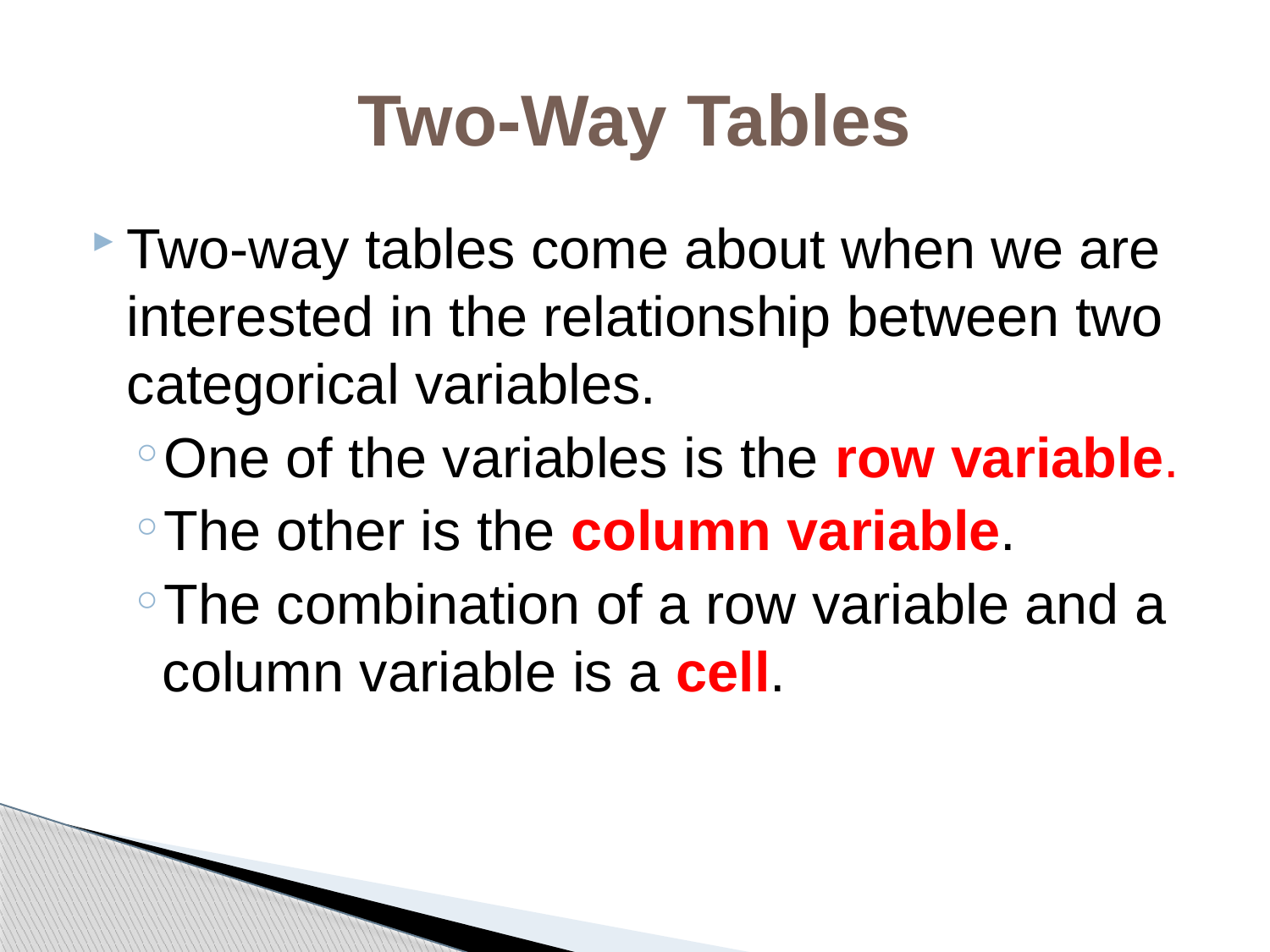

# Two-Way Tables
Two-way tables come about when we are interested in the relationship between two categorical variables.
One of the variables is the row variable.
The other is the column variable.
The combination of a row variable and a column variable is a cell.